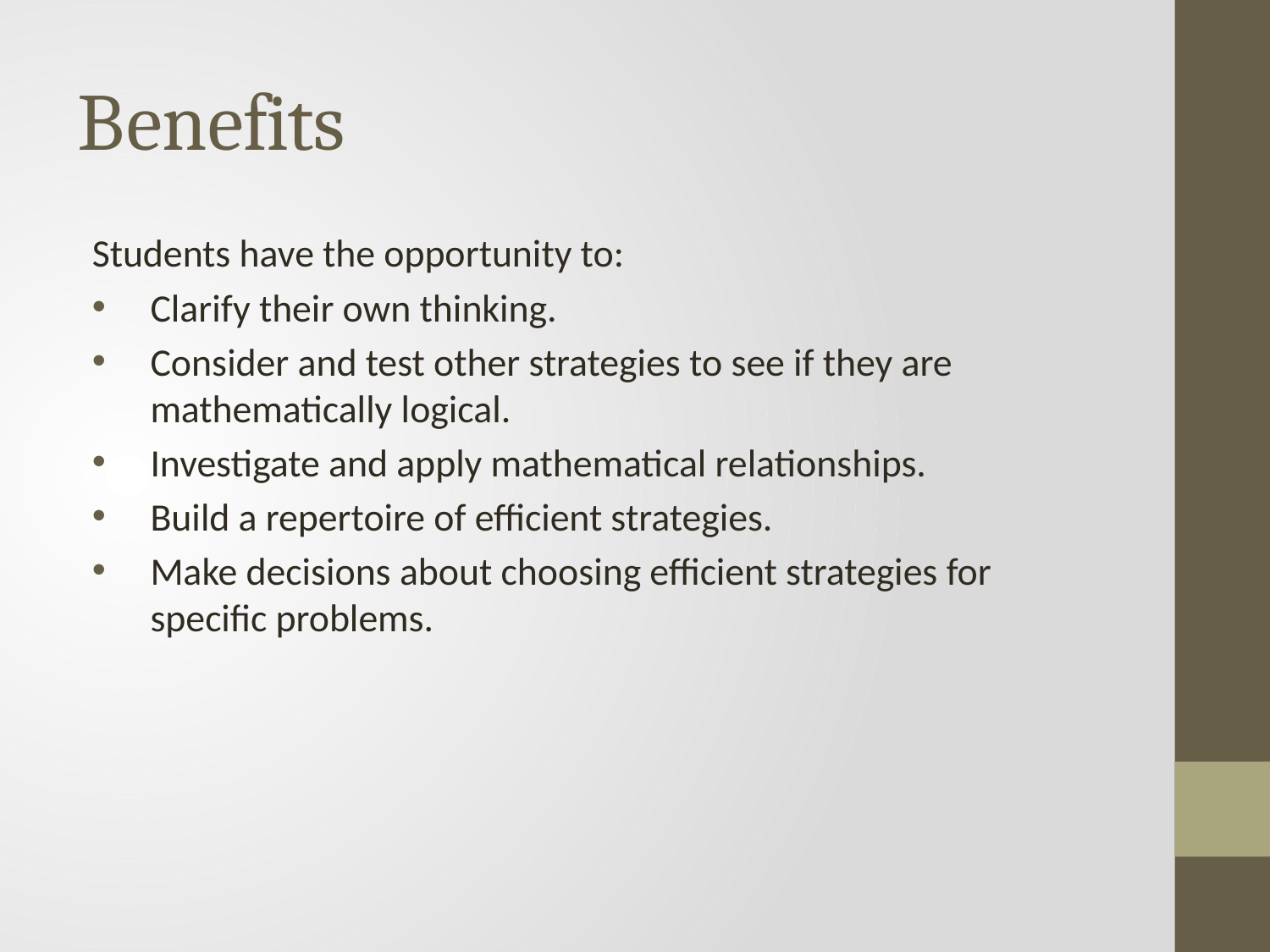

# Benefits
Students have the opportunity to:
Clarify their own thinking.
Consider and test other strategies to see if they are mathematically logical.
Investigate and apply mathematical relationships.
Build a repertoire of efficient strategies.
Make decisions about choosing efficient strategies for specific problems.